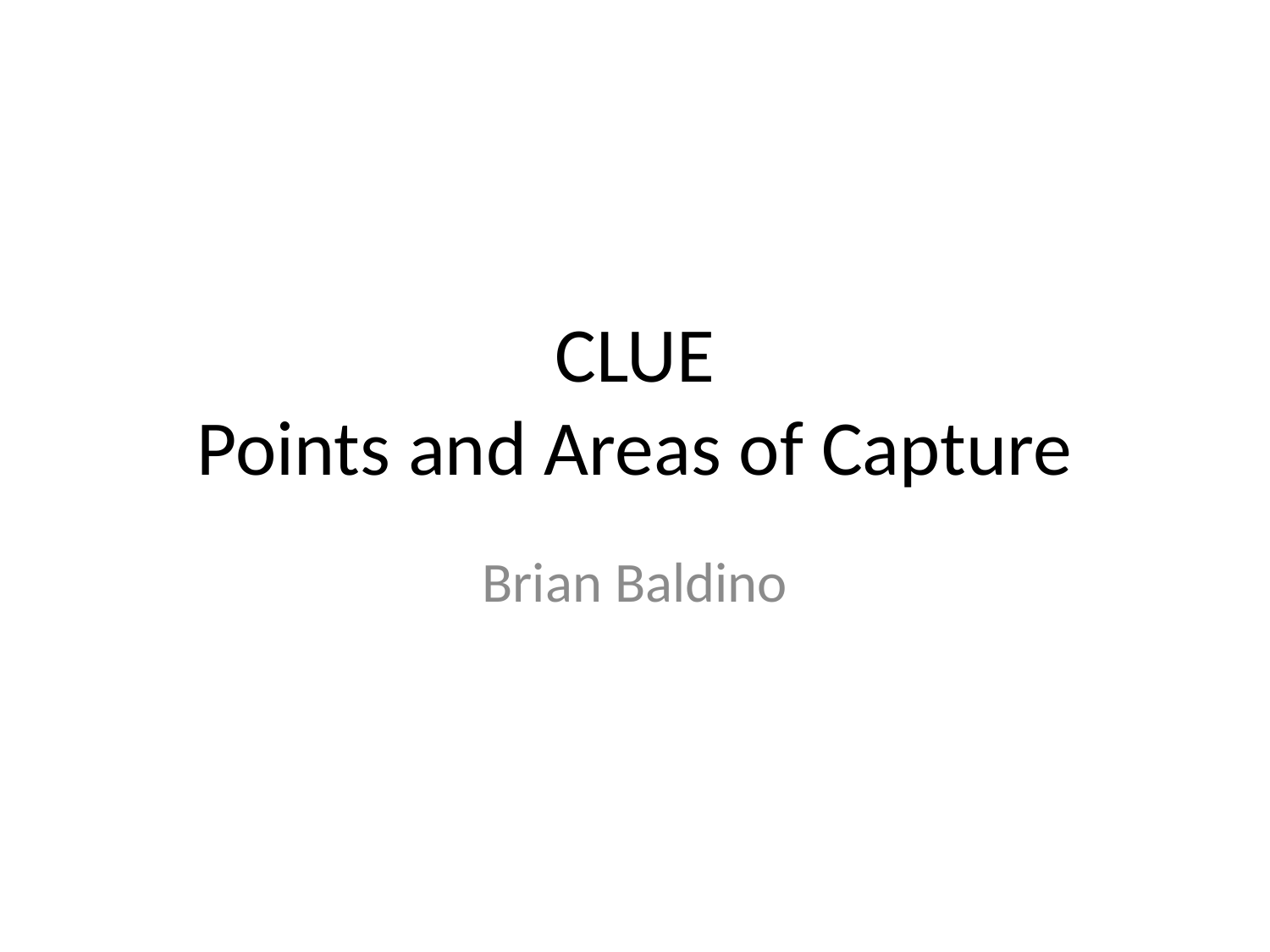

# CLUE Points and Areas of Capture
Brian Baldino